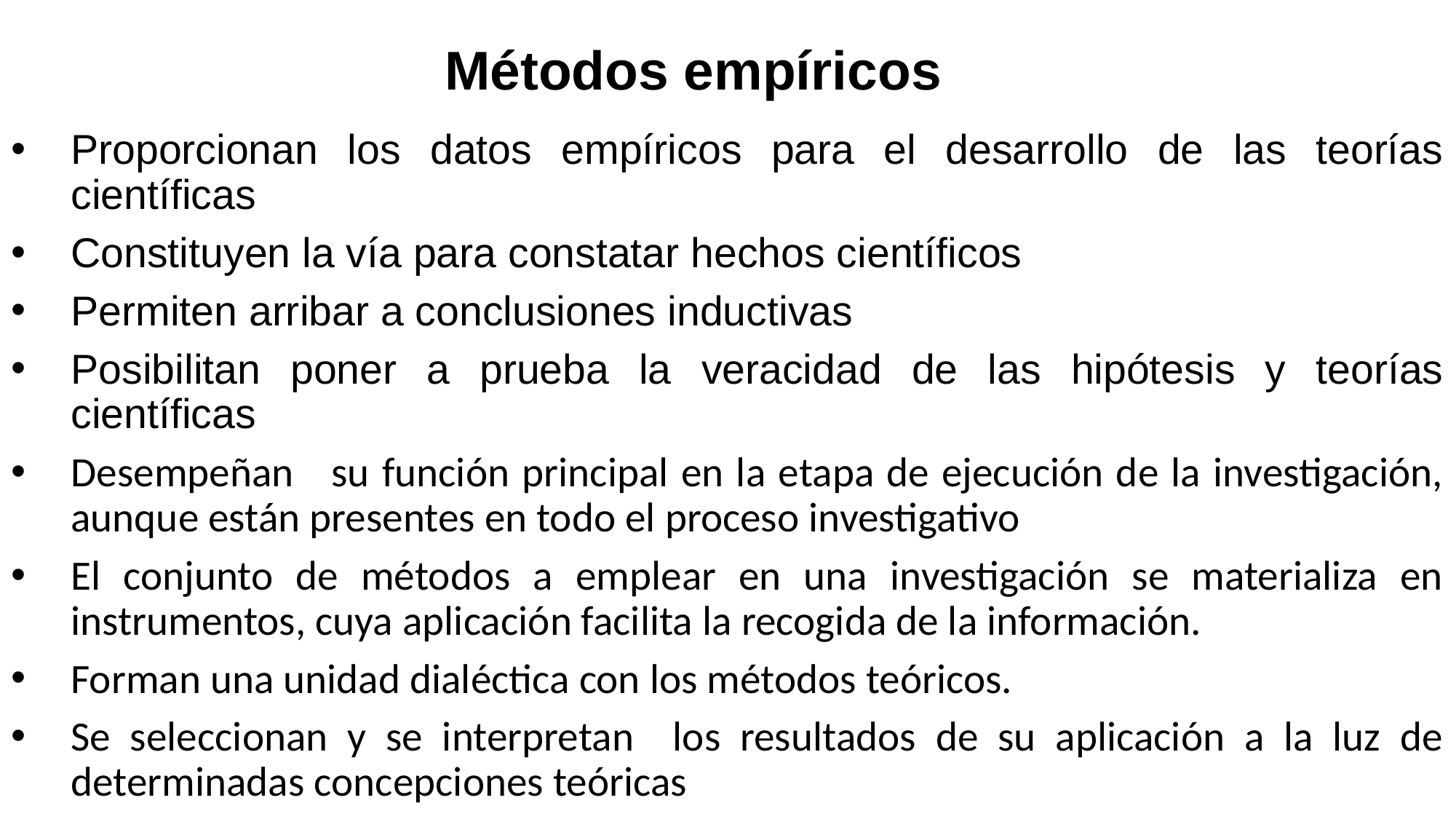

Métodos empíricos
Proporcionan los datos empíricos para el desarrollo de las teorías científicas
Constituyen la vía para constatar hechos científicos
Permiten arribar a conclusiones inductivas
Posibilitan poner a prueba la veracidad de las hipótesis y teorías científicas
Desempeñan   su función principal en la etapa de ejecución de la investigación, aunque están presentes en todo el proceso investigativo
El conjunto de métodos a emplear en una investigación se materializa en instrumentos, cuya aplicación facilita la recogida de la información.
Forman una unidad dialéctica con los métodos teóricos.
Se seleccionan y se interpretan  los resultados de su aplicación a la luz de determinadas concepciones teóricas